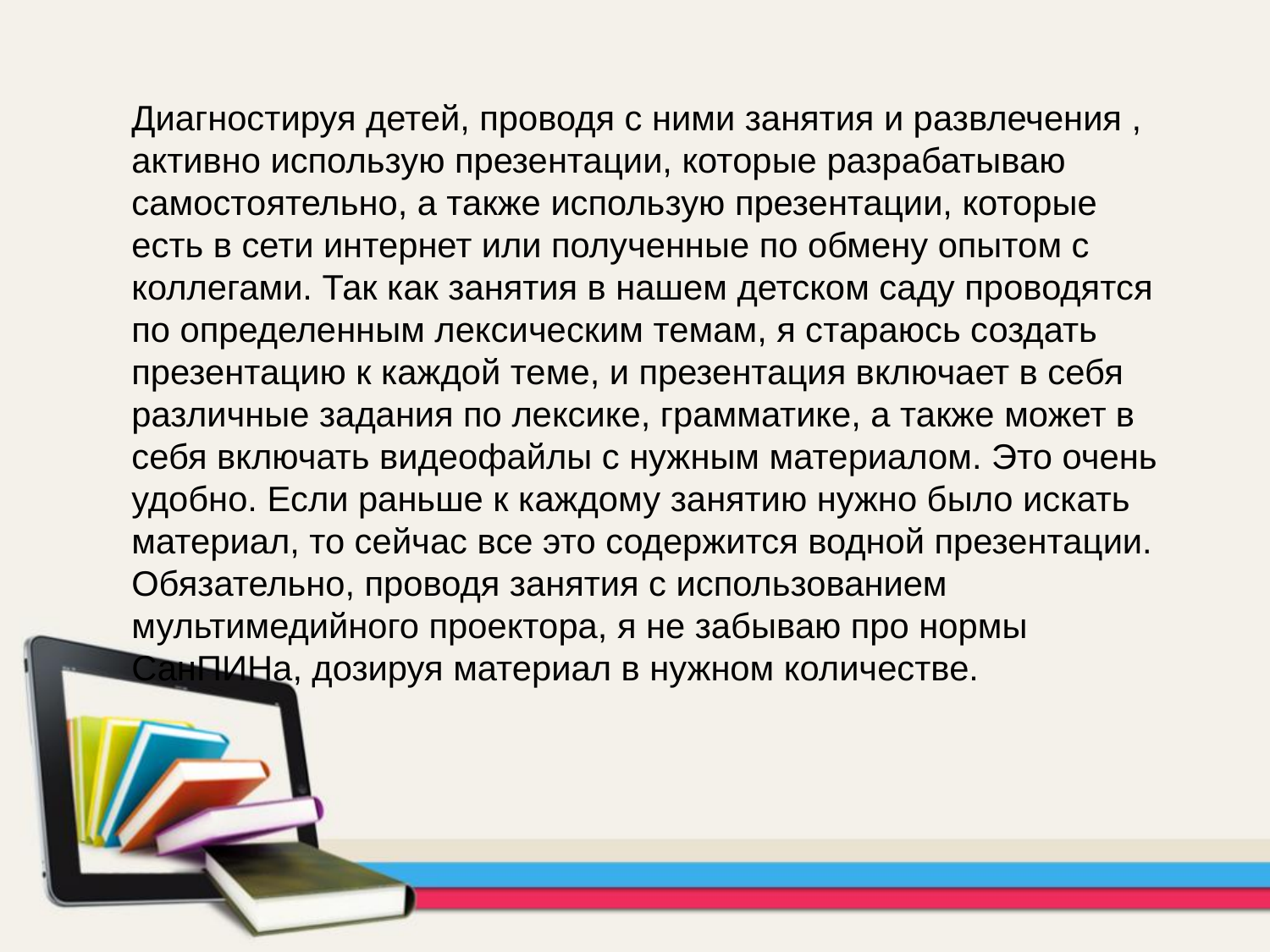

Диагностируя детей, проводя с ними занятия и развлечения , активно использую презентации, которые разрабатываю самостоятельно, а также использую презентации, которые есть в сети интернет или полученные по обмену опытом с коллегами. Так как занятия в нашем детском саду проводятся по определенным лексическим темам, я стараюсь создать презентацию к каждой теме, и презентация включает в себя различные задания по лексике, грамматике, а также может в себя включать видеофайлы с нужным материалом. Это очень удобно. Если раньше к каждому занятию нужно было искать материал, то сейчас все это содержится водной презентации. Обязательно, проводя занятия с использованием мультимедийного проектора, я не забываю про нормы СанПИНа, дозируя материал в нужном количестве.